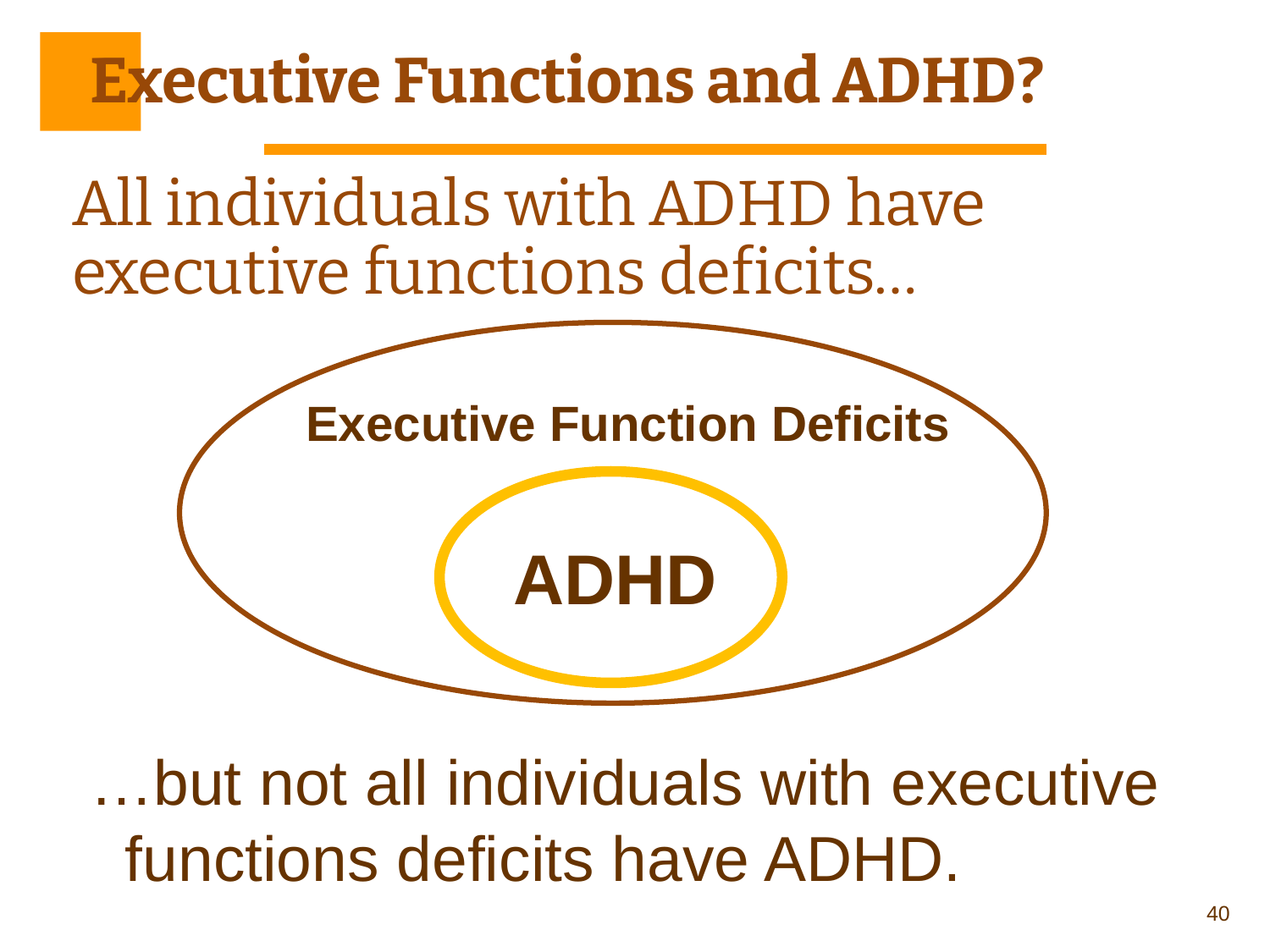

# Executive Functions and ADHD?

All individuals with ADHD have executive functions deficits…

Executive Function Deficits

ADHD
…but not all individuals with executive     functions deficits have ADHD.
40